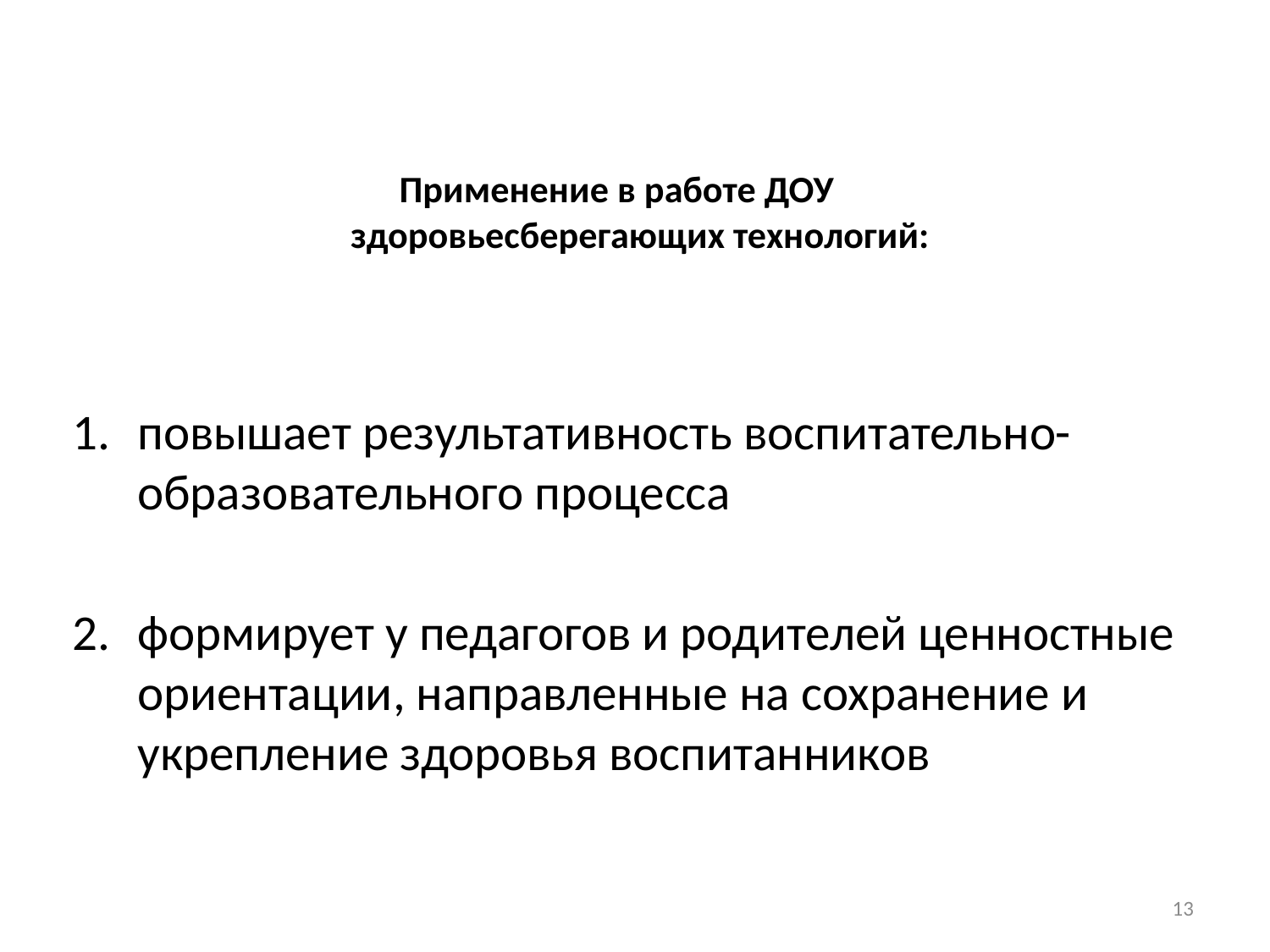

# Применение в работе ДОУ здоровьесберегающих технологий:

повышает результативность воспитательно-образовательного процесса

формирует у педагогов и родителей ценностные ориентации, направленные на сохранение и укрепление здоровья воспитанников

13